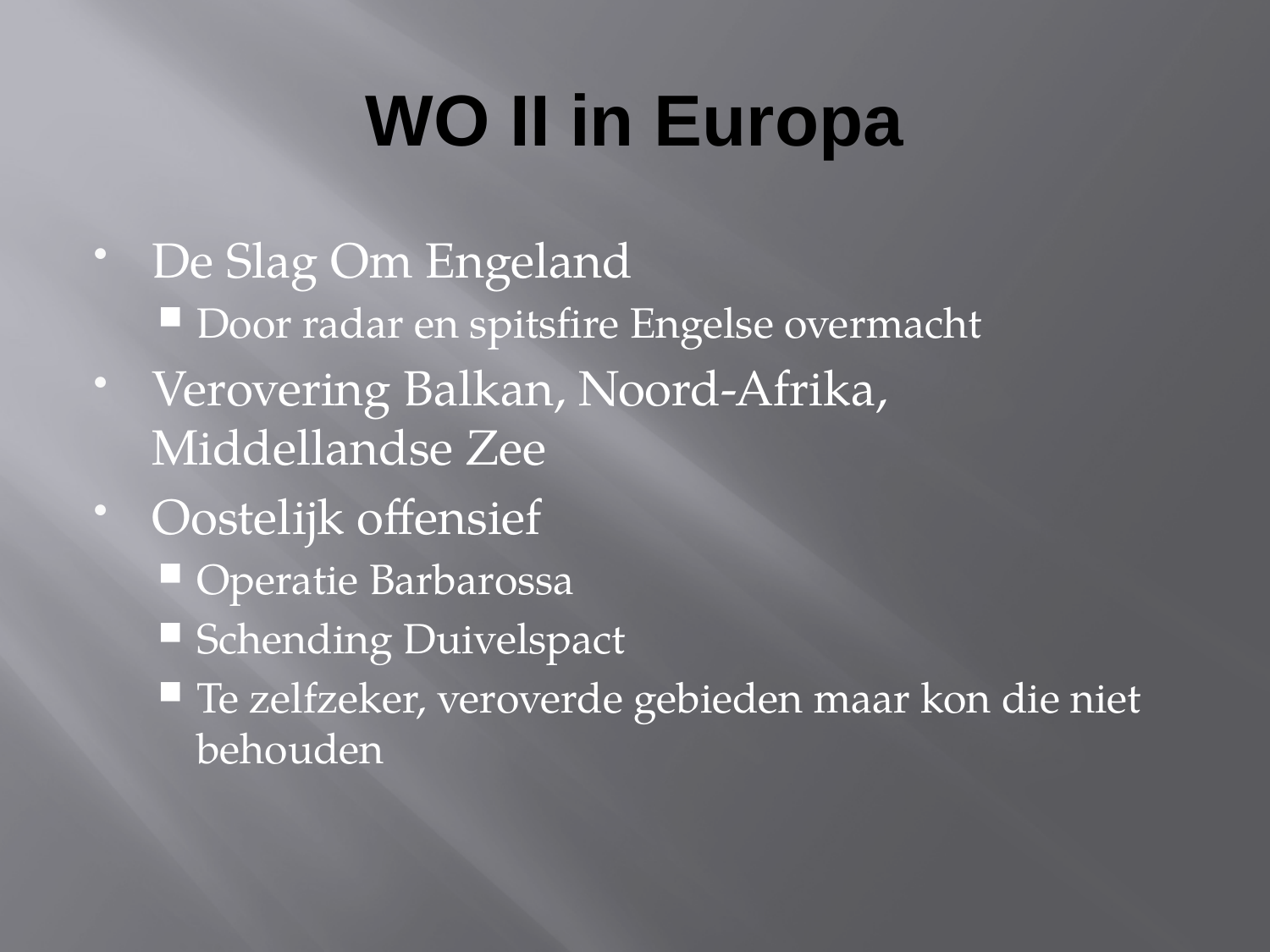

# WO II in Europa
De Slag Om Engeland
Door radar en spitsfire Engelse overmacht
Verovering Balkan, Noord-Afrika, Middellandse Zee
Oostelijk offensief
Operatie Barbarossa
Schending Duivelspact
Te zelfzeker, veroverde gebieden maar kon die niet behouden